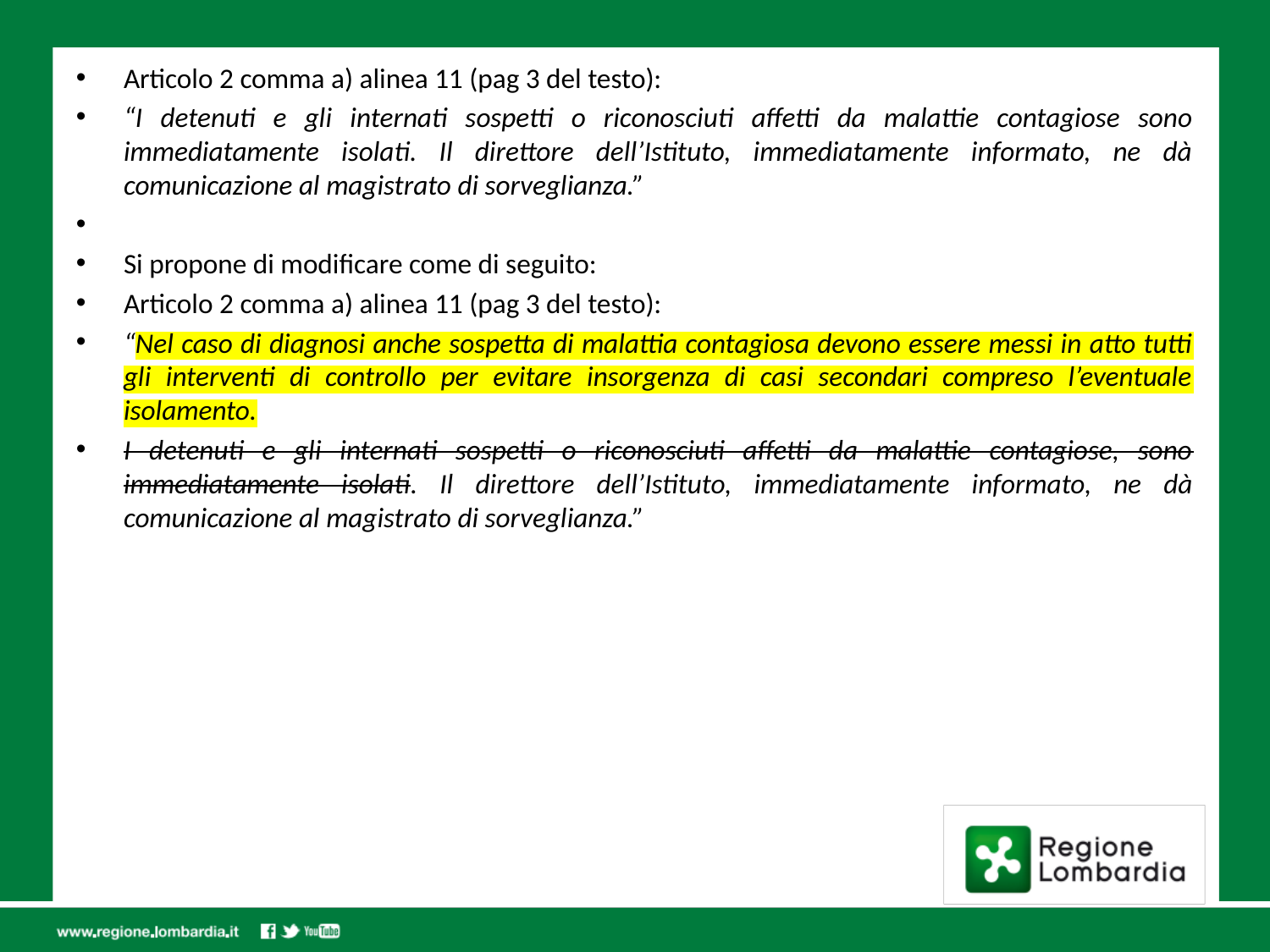

Articolo 2 comma a) alinea 11 (pag 3 del testo):
“I detenuti e gli internati sospetti o riconosciuti affetti da malattie contagiose sono immediatamente isolati. Il direttore dell’Istituto, immediatamente informato, ne dà comunicazione al magistrato di sorveglianza.”

Si propone di modificare come di seguito:
Articolo 2 comma a) alinea 11 (pag 3 del testo):
“Nel caso di diagnosi anche sospetta di malattia contagiosa devono essere messi in atto tutti gli interventi di controllo per evitare insorgenza di casi secondari compreso l’eventuale isolamento.
I detenuti e gli internati sospetti o riconosciuti affetti da malattie contagiose, sono immediatamente isolati. Il direttore dell’Istituto, immediatamente informato, ne dà comunicazione al magistrato di sorveglianza.”